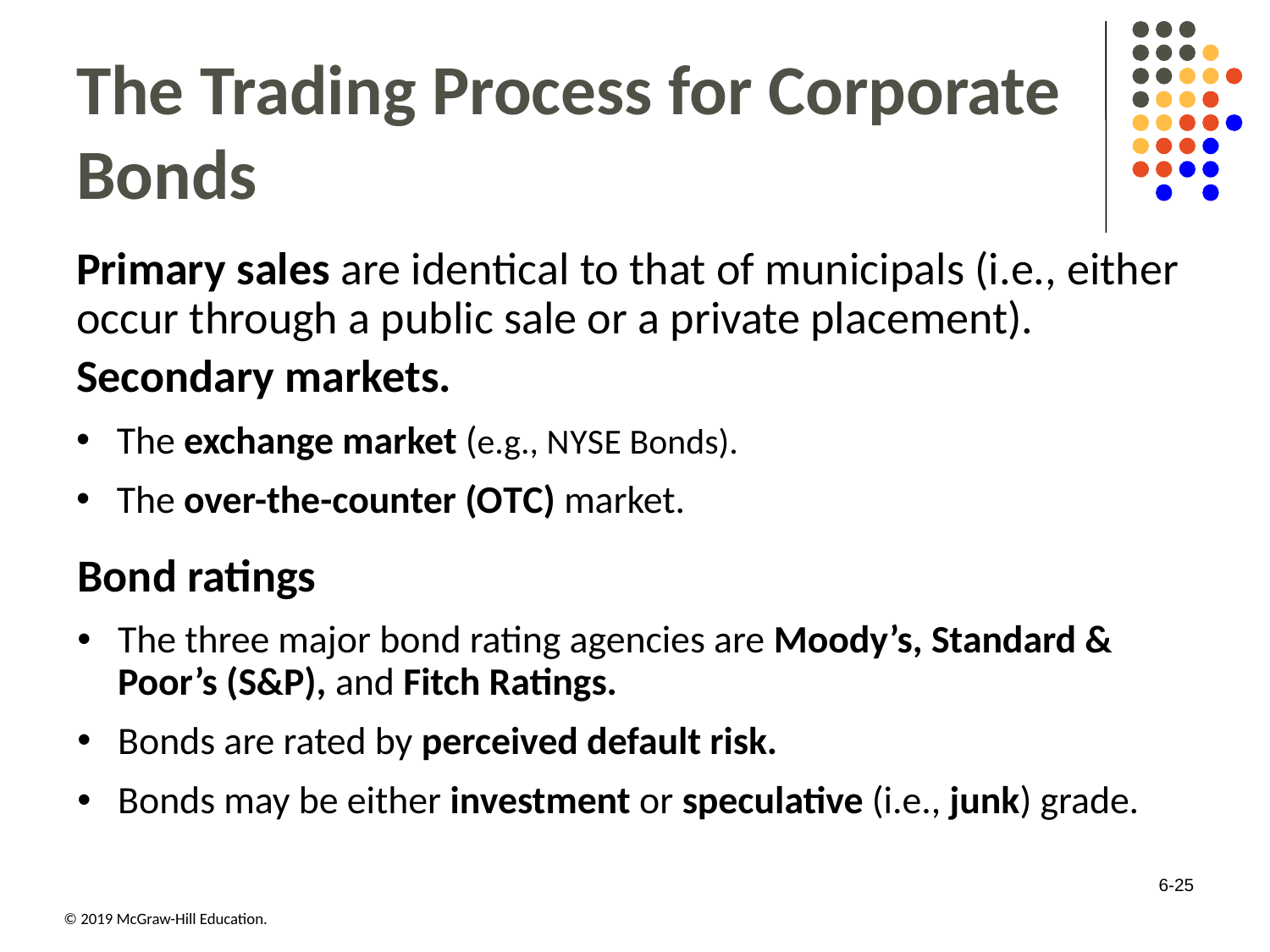

# The Trading Process for Corporate Bonds
Primary sales are identical to that of municipals (i.e., either occur through a public sale or a private placement).
Secondary markets.
The exchange market (e.g., N Y S E Bonds).
The over-the-counter (O T C) market.
Bond ratings
The three major bond rating agencies are Moody’s, Standard & Poor’s (S&P), and Fitch Ratings.
Bonds are rated by perceived default risk.
Bonds may be either investment or speculative (i.e., junk) grade.
6-25